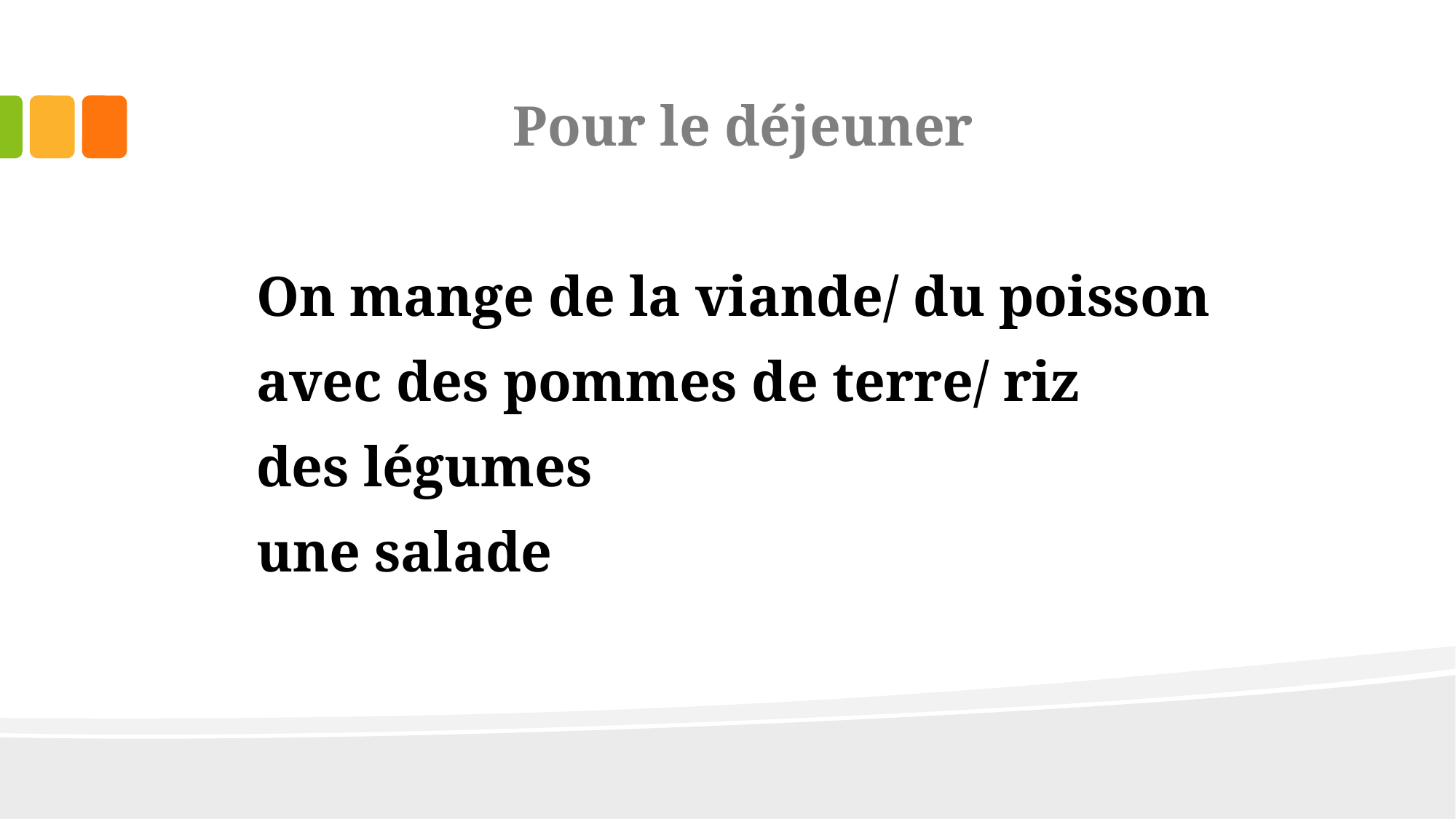

# Pour le déjeuner
On mange de la viande/ du poisson
avec des pommes de terre/ riz
des légumes
une salade